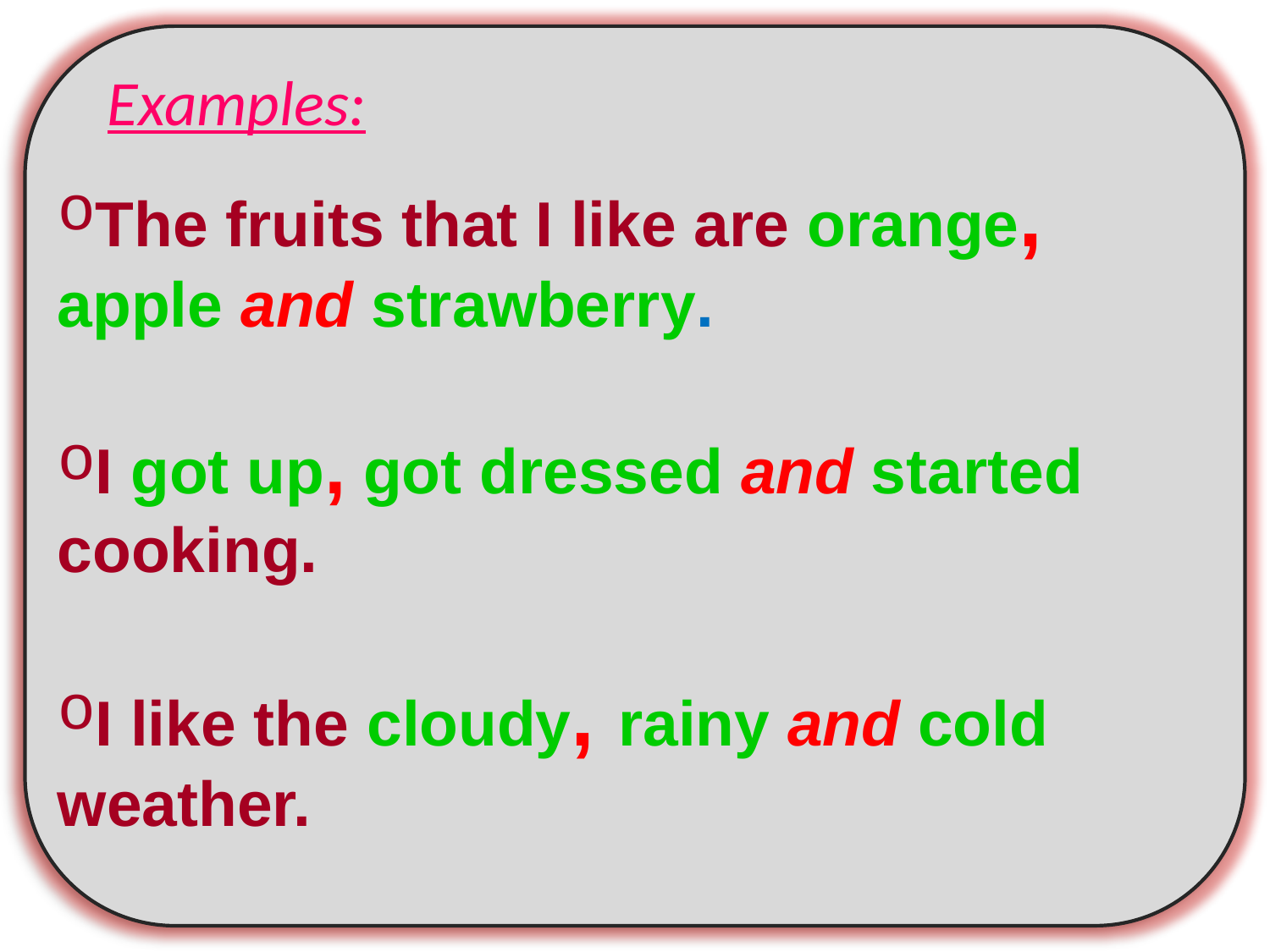

Examples:
The fruits that I like are orange, apple and strawberry.

I got up, got dressed and started cooking.

I like the cloudy, rainy and cold weather.